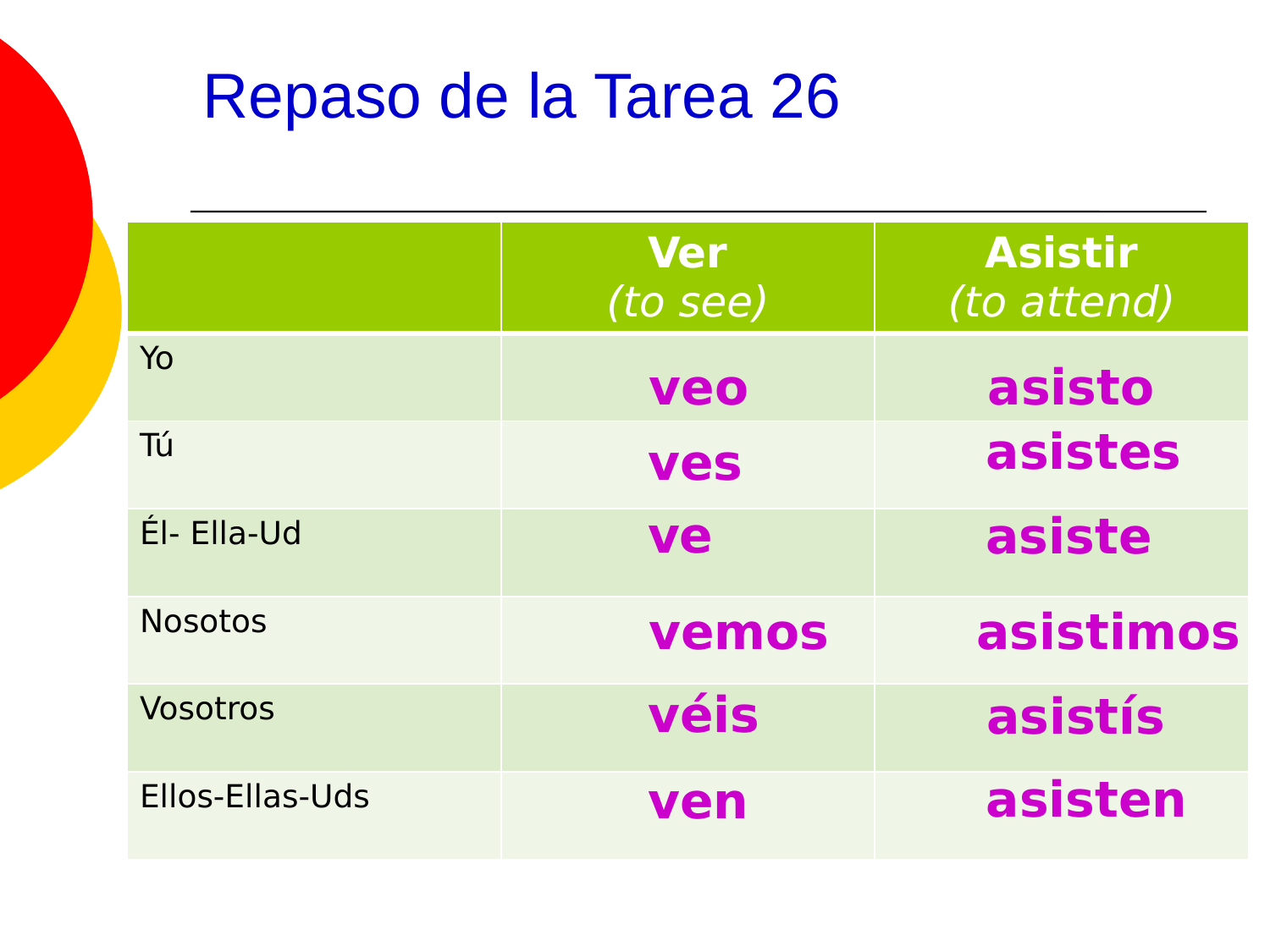

# Repaso de la Tarea 26
|  | Ver (to see) | Asistir (to attend) |
| --- | --- | --- |
| Yo |  |  |
| Tú |  |  |
| Él- Ella-Ud |  |  |
| Nosotos |  |  |
| Vosotros |  |  |
| Ellos-Ellas-Uds |  |  |
veo
asisto
asistes
ves
ve
asiste
vemos
asistimos
véis
asistís
asisten
ven